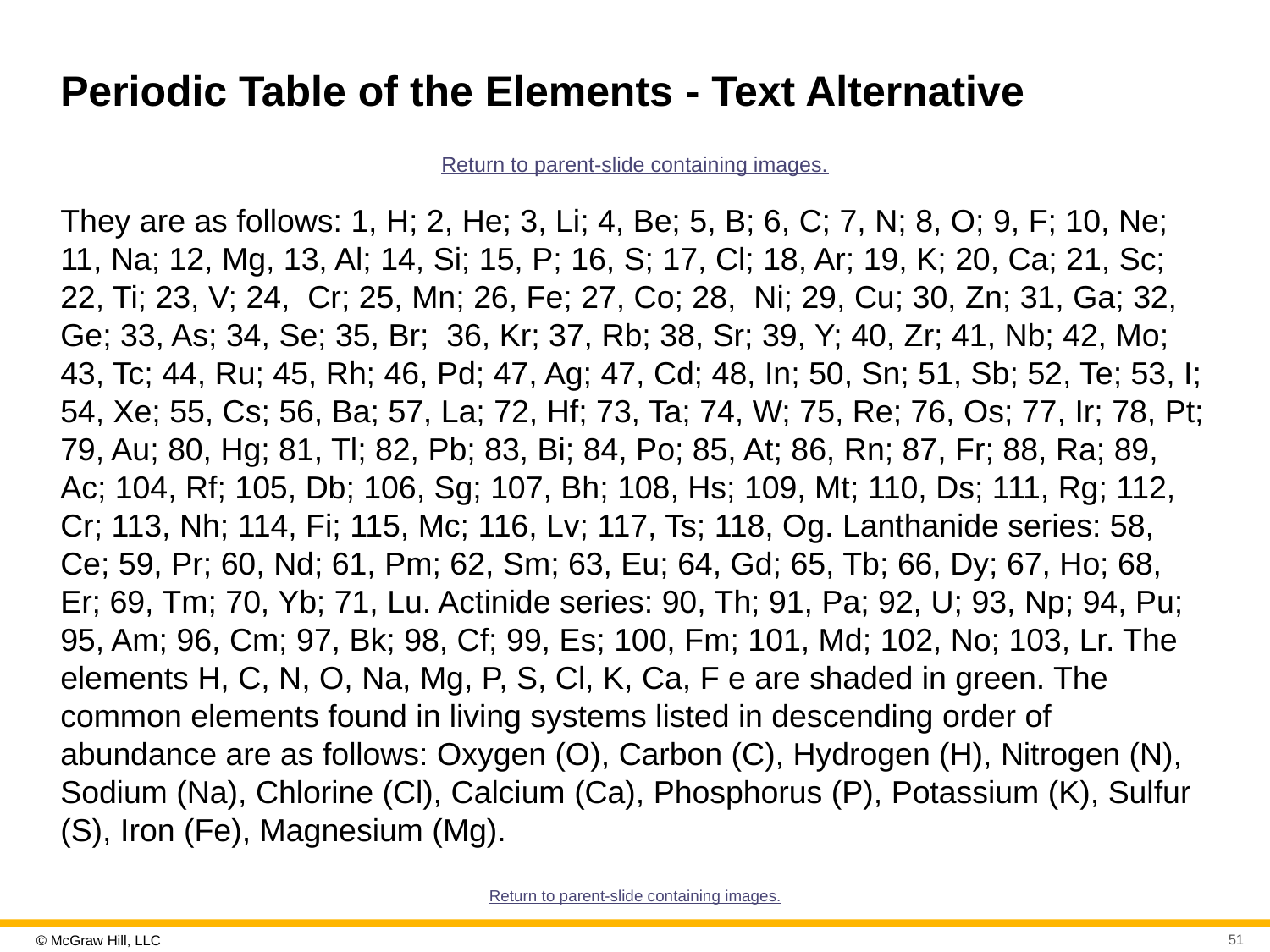

# Periodic Table of the Elements - Text Alternative
Return to parent-slide containing images.
They are as follows: 1, H; 2, He; 3, Li; 4, Be; 5, B; 6, C; 7, N; 8, O; 9, F; 10, Ne; 11, Na; 12, Mg, 13, Al; 14, Si; 15, P; 16, S; 17, Cl; 18, Ar; 19, K; 20, Ca; 21, Sc; 22, Ti; 23, V; 24,  Cr; 25, Mn; 26, Fe; 27, Co; 28,  Ni; 29, Cu; 30, Zn; 31, Ga; 32, Ge; 33, As; 34, Se; 35, Br;  36, Kr; 37, Rb; 38, Sr; 39, Y; 40, Zr; 41, Nb; 42, Mo; 43, Tc; 44, Ru; 45, Rh; 46, Pd; 47, Ag; 47, Cd; 48, In; 50, Sn; 51, Sb; 52, Te; 53, I; 54, Xe; 55, Cs; 56, Ba; 57, La; 72, Hf; 73, Ta; 74, W; 75, Re; 76, Os; 77, Ir; 78, Pt; 79, Au; 80, Hg; 81, Tl; 82, Pb; 83, Bi; 84, Po; 85, At; 86, Rn; 87, Fr; 88, Ra; 89, Ac; 104, Rf; 105, Db; 106, Sg; 107, Bh; 108, Hs; 109, Mt; 110, Ds; 111, Rg; 112, Cr; 113, Nh; 114, Fi; 115, Mc; 116, Lv; 117, Ts; 118, Og. Lanthanide series: 58, Ce; 59, Pr; 60, Nd; 61, Pm; 62, Sm; 63, Eu; 64, Gd; 65, Tb; 66, Dy; 67, Ho; 68, Er; 69, Tm; 70, Yb; 71, Lu. Actinide series: 90, Th; 91, Pa; 92, U; 93, Np; 94, Pu; 95, Am; 96, Cm; 97, Bk; 98, Cf; 99, Es; 100, Fm; 101, Md; 102, No; 103, Lr. The elements H, C, N, O, Na, Mg, P, S, Cl, K, Ca, F e are shaded in green. The common elements found in living systems listed in descending order of abundance are as follows: Oxygen (O), Carbon (C), Hydrogen (H), Nitrogen (N), Sodium (Na), Chlorine (Cl), Calcium (Ca), Phosphorus (P), Potassium (K), Sulfur (S), Iron (Fe), Magnesium (Mg).
Return to parent-slide containing images.
51